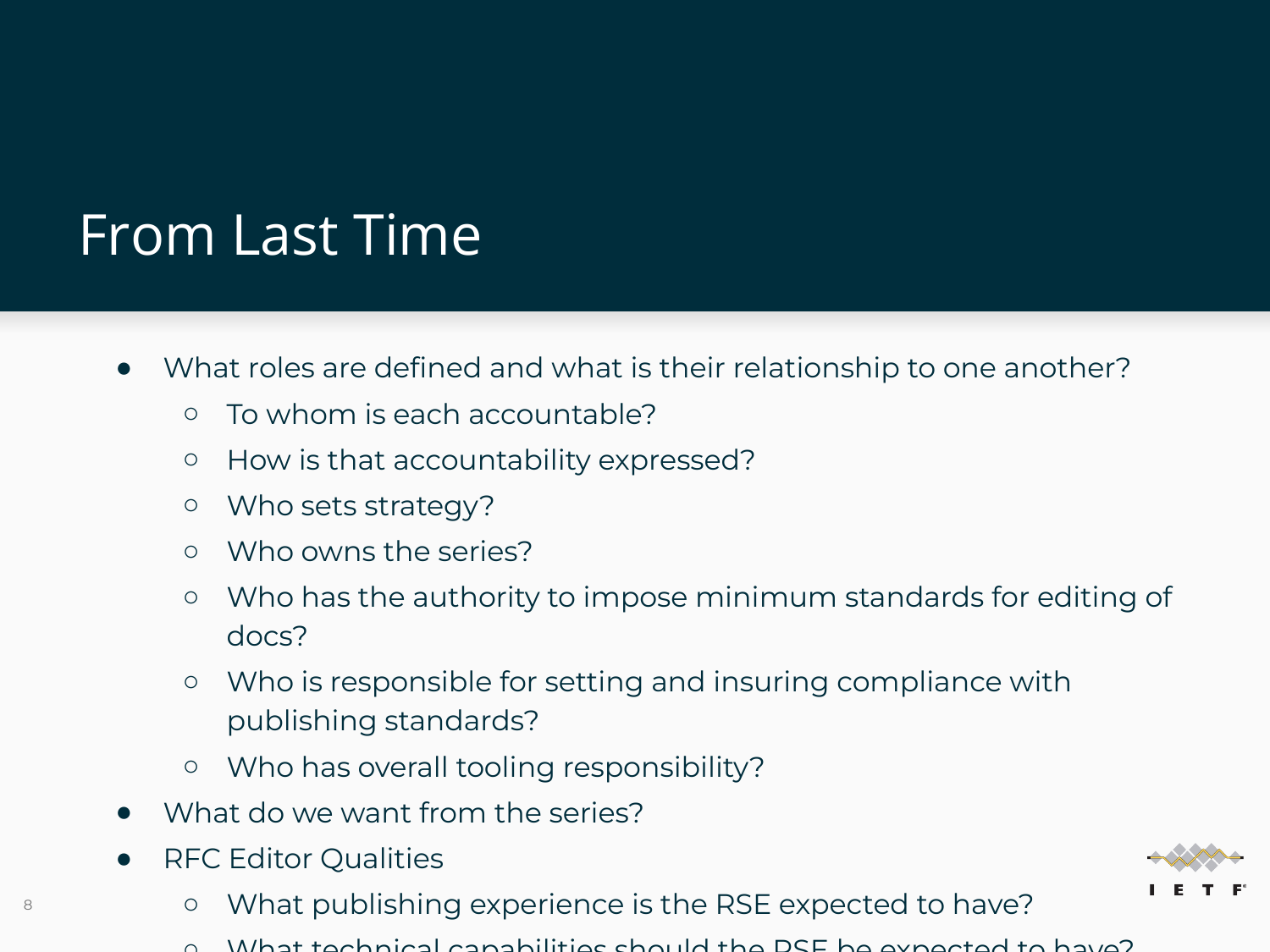

# From Last Time
What roles are defined and what is their relationship to one another?
To whom is each accountable?
How is that accountability expressed?
Who sets strategy?
Who owns the series?
Who has the authority to impose minimum standards for editing of docs?
Who is responsible for setting and insuring compliance with publishing standards?
Who has overall tooling responsibility?
What do we want from the series?
RFC Editor Qualities
What publishing experience is the RSE expected to have?
What technical capabilities should the RSE be expected to have?
Is an understanding of archival tools important for the RSE role?
8